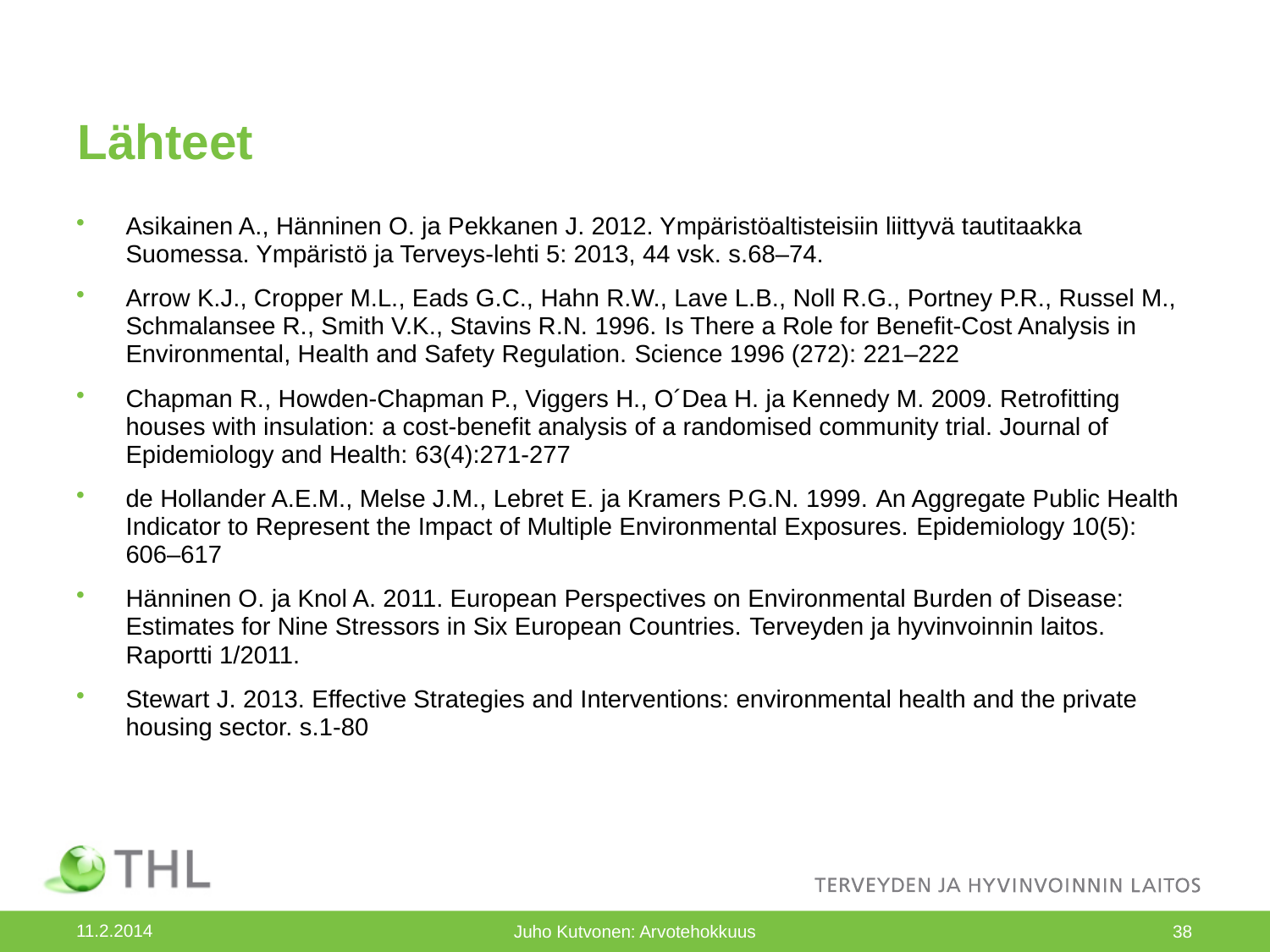

# Lähteet
Asikainen A., Hänninen O. ja Pekkanen J. 2012. Ympäristöaltisteisiin liittyvä tautitaakka Suomessa. Ympäristö ja Terveys-lehti 5: 2013, 44 vsk. s.68–74.
Arrow K.J., Cropper M.L., Eads G.C., Hahn R.W., Lave L.B., Noll R.G., Portney P.R., Russel M., Schmalansee R., Smith V.K., Stavins R.N. 1996. Is There a Role for Benefit-Cost Analysis in Environmental, Health and Safety Regulation. Science 1996 (272): 221–222
Chapman R., Howden-Chapman P., Viggers H., O´Dea H. ja Kennedy M. 2009. Retrofitting houses with insulation: a cost-benefit analysis of a randomised community trial. Journal of Epidemiology and Health: 63(4):271-277
de Hollander A.E.M., Melse J.M., Lebret E. ja Kramers P.G.N. 1999. An Aggregate Public Health Indicator to Represent the Impact of Multiple Environmental Exposures. Epidemiology 10(5): 606–617
Hänninen O. ja Knol A. 2011. European Perspectives on Environmental Burden of Disease: Estimates for Nine Stressors in Six European Countries. Terveyden ja hyvinvoinnin laitos. Raportti 1/2011.
Stewart J. 2013. Effective Strategies and Interventions: environmental health and the private housing sector. s.1-80
11.2.2014
Juho Kutvonen: Arvotehokkuus
38